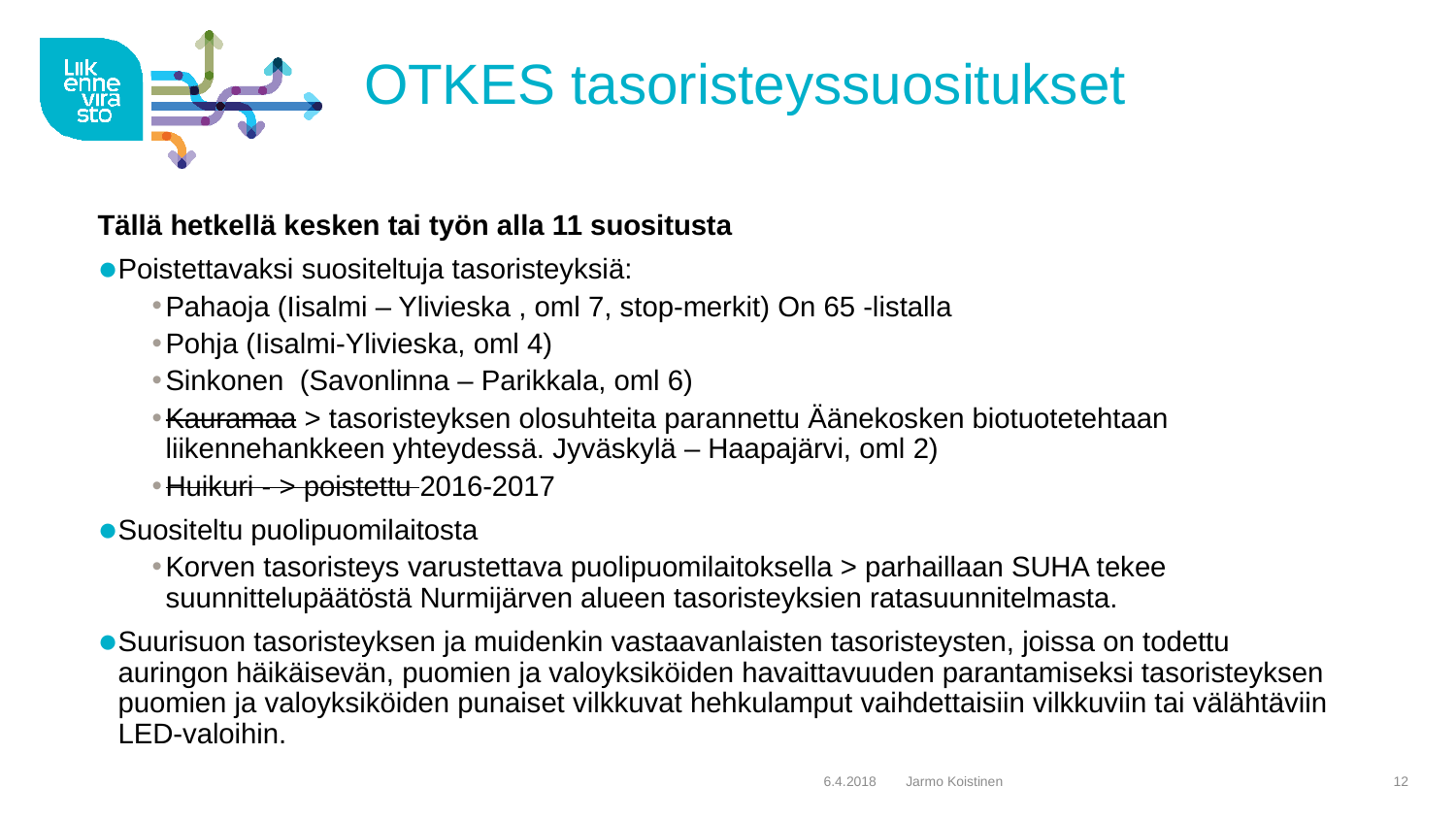

# OTKES tasoristeyssuositukset
Tällä hetkellä kesken tai työn alla 11 suositusta
Poistettavaksi suositeltuja tasoristeyksiä:
Pahaoja (Iisalmi – Ylivieska , oml 7, stop-merkit) On 65 -listalla
Pohja (Iisalmi-Ylivieska, oml 4)
Sinkonen  (Savonlinna – Parikkala, oml 6)
Kauramaa > tasoristeyksen olosuhteita parannettu Äänekosken biotuotetehtaan liikennehankkeen yhteydessä. Jyväskylä – Haapajärvi, oml 2)
Huikuri - > poistettu 2016-2017
Suositeltu puolipuomilaitosta
Korven tasoristeys varustettava puolipuomilaitoksella > parhaillaan SUHA tekee suunnittelupäätöstä Nurmijärven alueen tasoristeyksien ratasuunnitelmasta.
Suurisuon tasoristeyksen ja muidenkin vastaavanlaisten tasoristeysten, joissa on todettu auringon häikäisevän, puomien ja valoyksiköiden havaittavuuden parantamiseksi tasoristeyksen puomien ja valoyksiköiden punaiset vilkkuvat hehkulamput vaihdettaisiin vilkkuviin tai välähtäviin LED-valoihin.
6.4.2018
Jarmo Koistinen
12